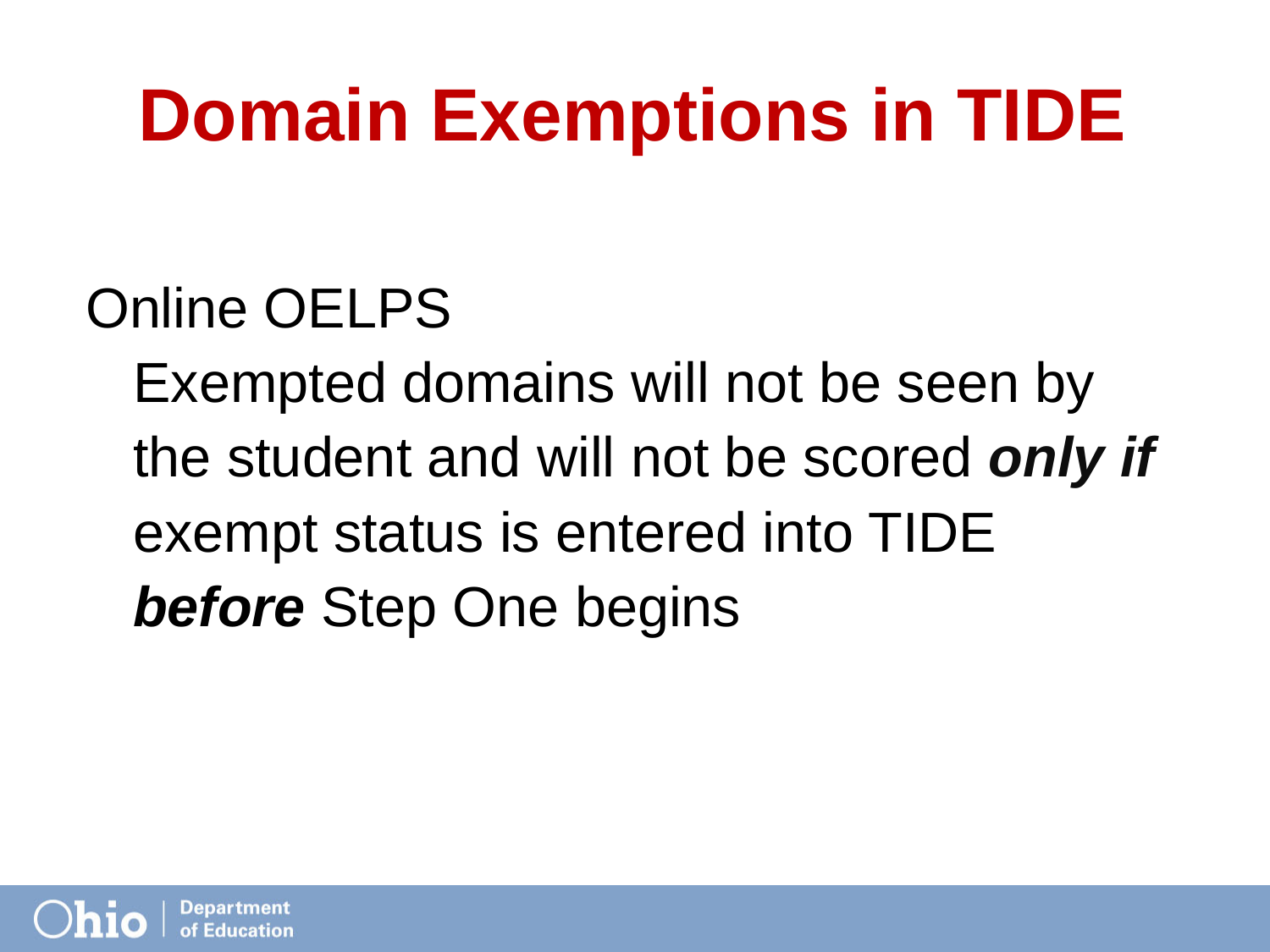

# Domain Exemptions in TIDE

Online OELPS
Exempted domains will not be seen by the student and will not be scored only if exempt status is entered into TIDE before Step One begins